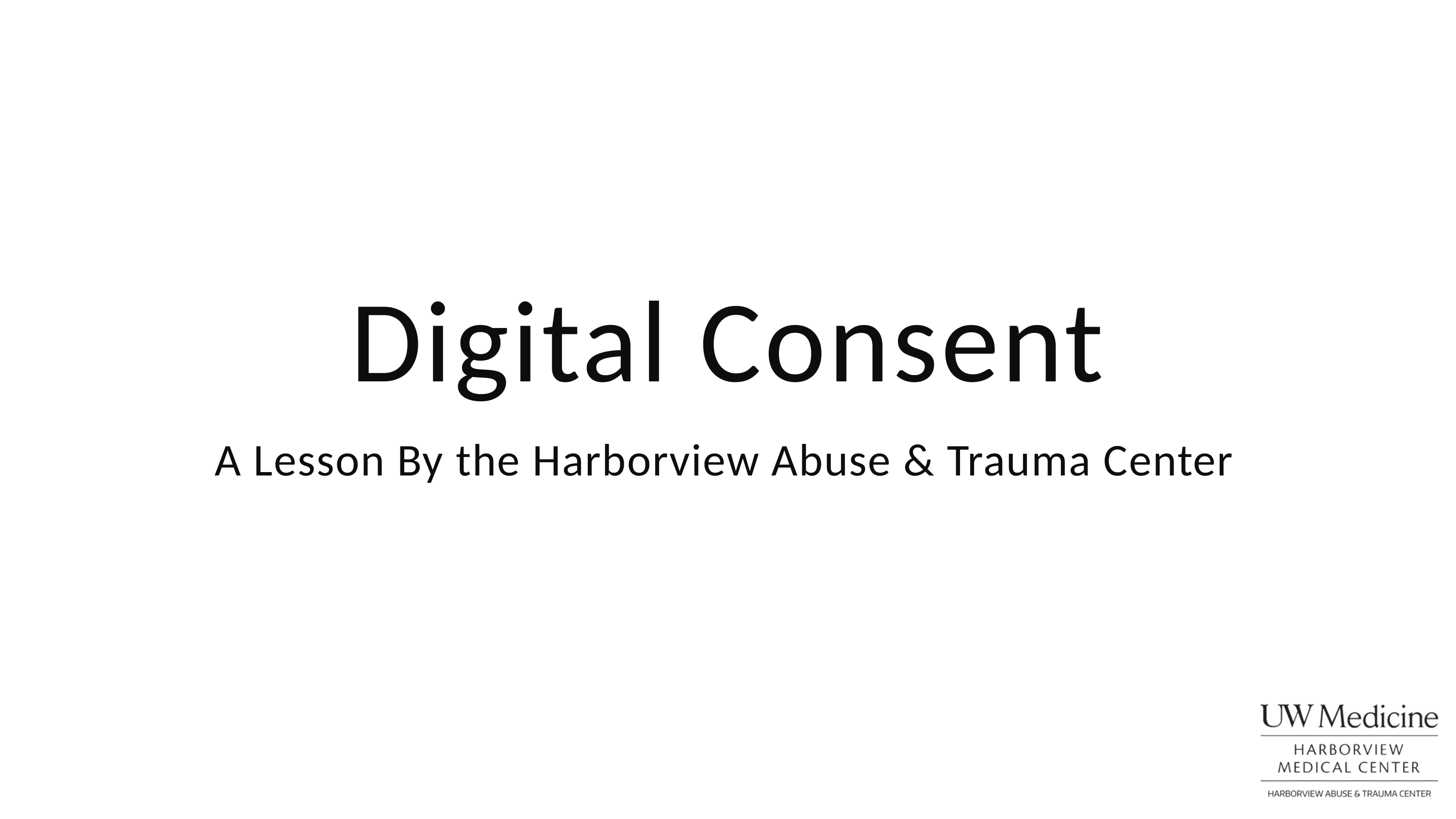

Digital Consent
A Lesson By the Harborview Abuse & Trauma Center